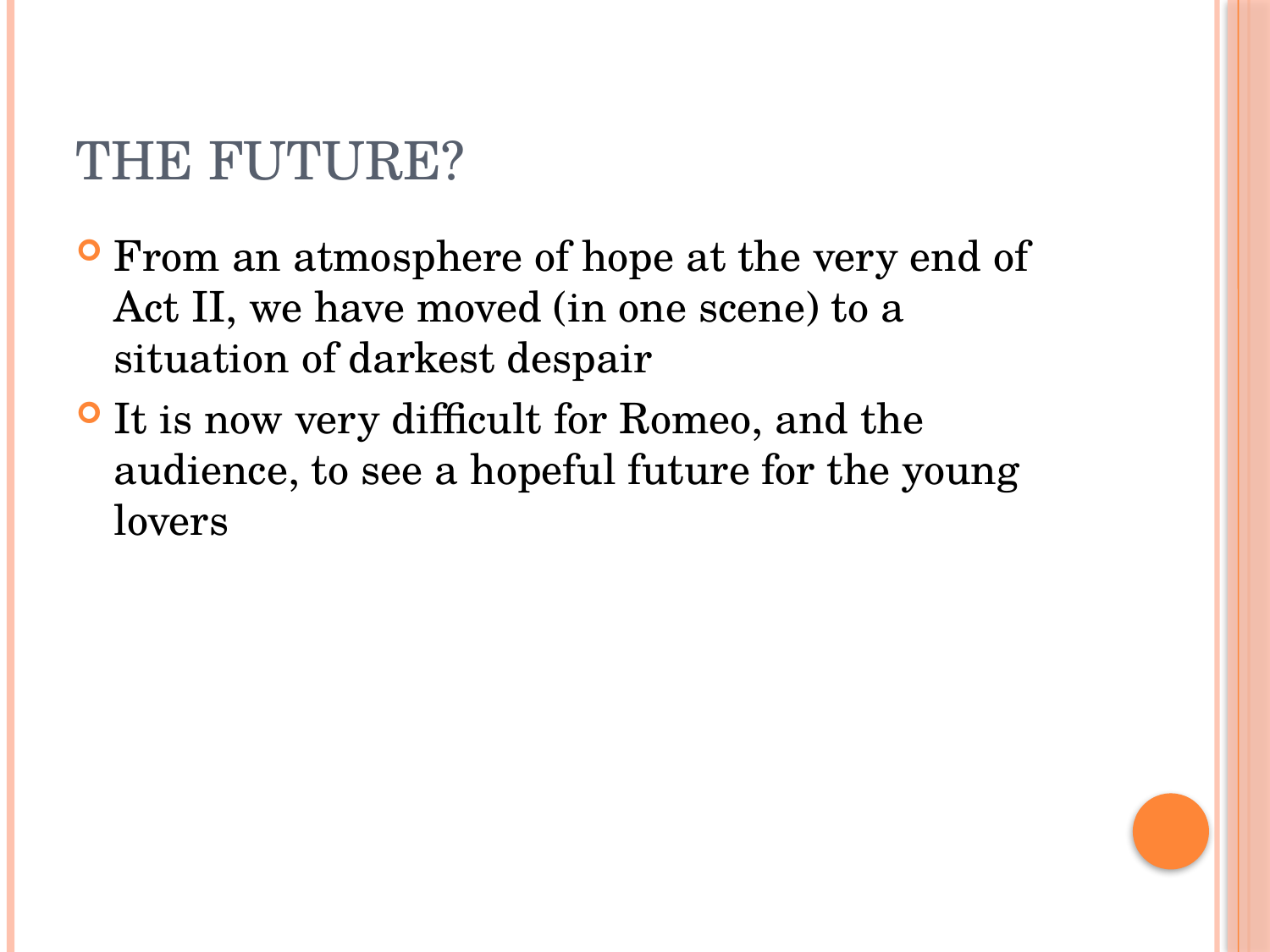

# The future?
From an atmosphere of hope at the very end of Act II, we have moved (in one scene) to a situation of darkest despair
It is now very difficult for Romeo, and the audience, to see a hopeful future for the young lovers